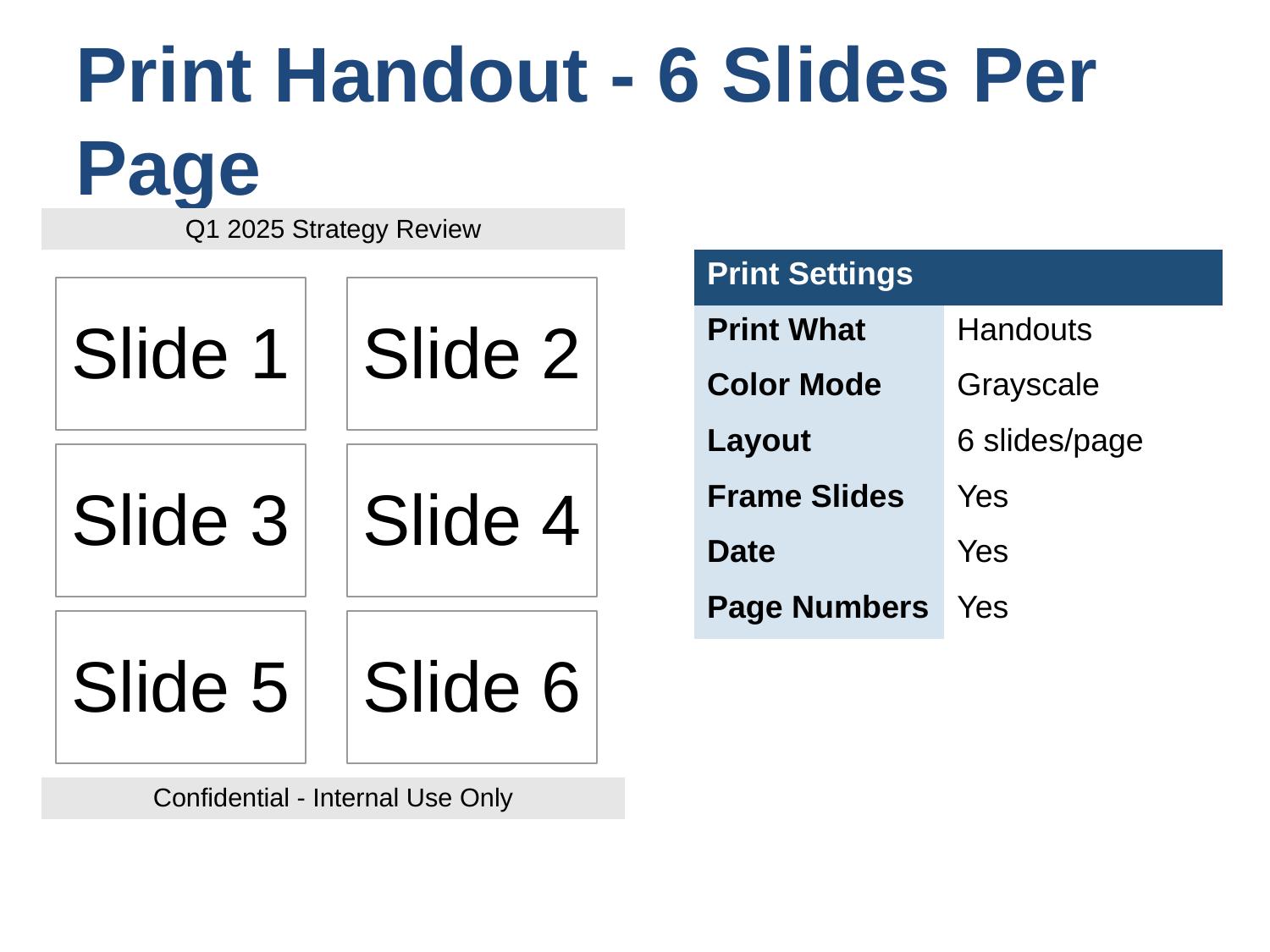

Print Handout - 6 Slides Per Page
Q1 2025 Strategy Review
| Print Settings |  |
| --- | --- |
| Print What | Handouts |
| Color Mode | Grayscale |
| Layout | 6 slides/page |
| Frame Slides | Yes |
| Date | Yes |
| Page Numbers | Yes |
Slide 1
Slide 2
Slide 3
Slide 4
Slide 5
Slide 6
Confidential - Internal Use Only